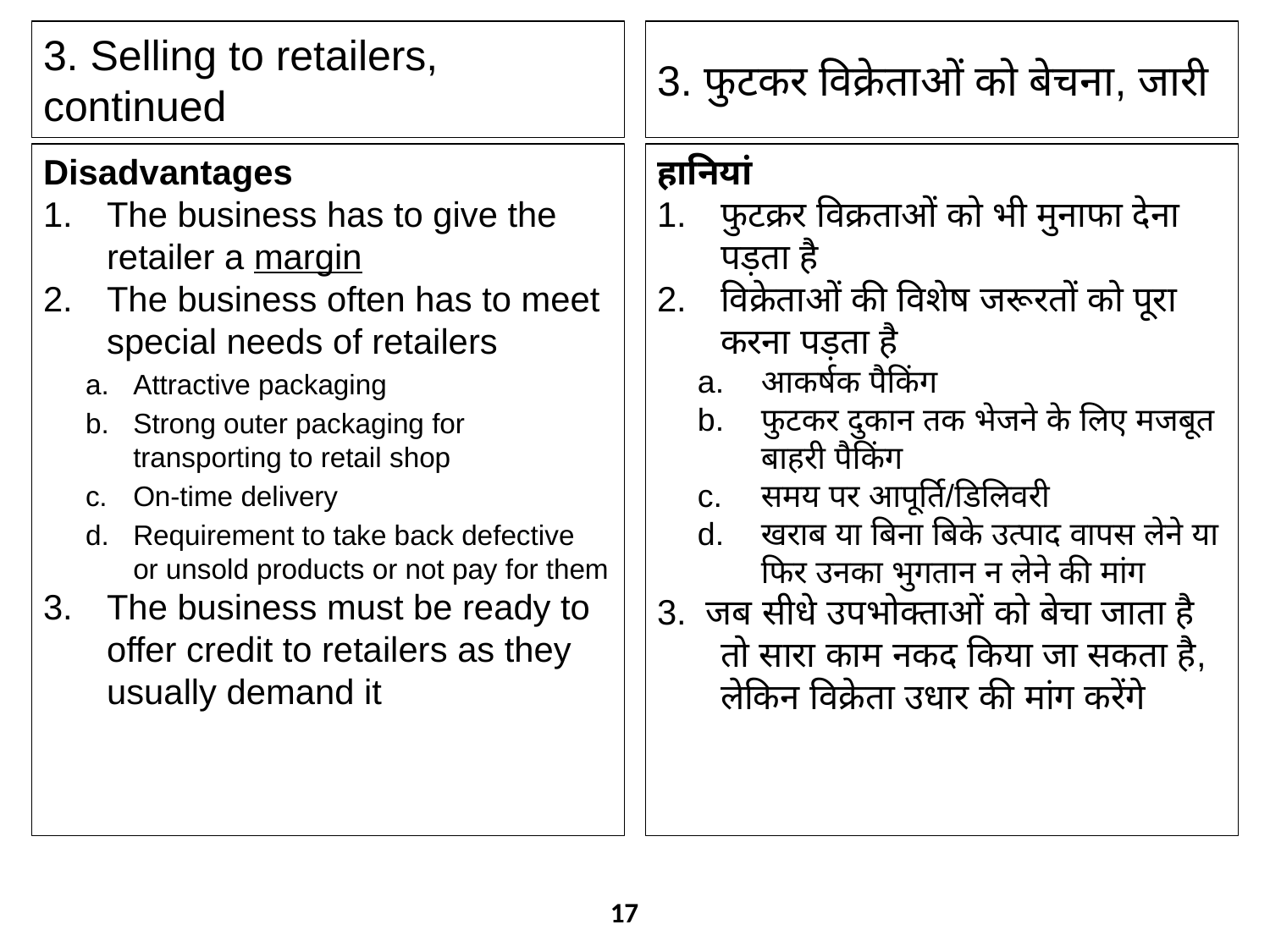

3. Selling to retailers, continued
3. फुटकर विक्रेताओं को बेचना, जारी
Disadvantages
The business has to give the retailer a margin
The business often has to meet special needs of retailers
Attractive packaging
Strong outer packaging for transporting to retail shop
On-time delivery
Requirement to take back defective  or unsold products or not pay for them
The business must be ready to offer credit to retailers as they usually demand it
हानियां
फुटक्रर विक्रताओं को भी मुनाफा देना पड़ता है
विक्रेताओं की विशेष जरूरतों को पूरा करना पड़ता है
आकर्षक पैकिंग
फुटकर दुकान तक भेजने के लिए मजबूत बाहरी पैकिंग
समय पर आपूर्ति/डिलिवरी
खराब या बिना बिके उत्पाद वापस लेने या फिर उनका भुगतान न लेने की मांग
3.  जब सीधे उपभोक्ताओं को बेचा जाता है तो सारा काम नकद किया जा सकता है, लेकिन विक्रेता उधार की मांग करेंगे
17